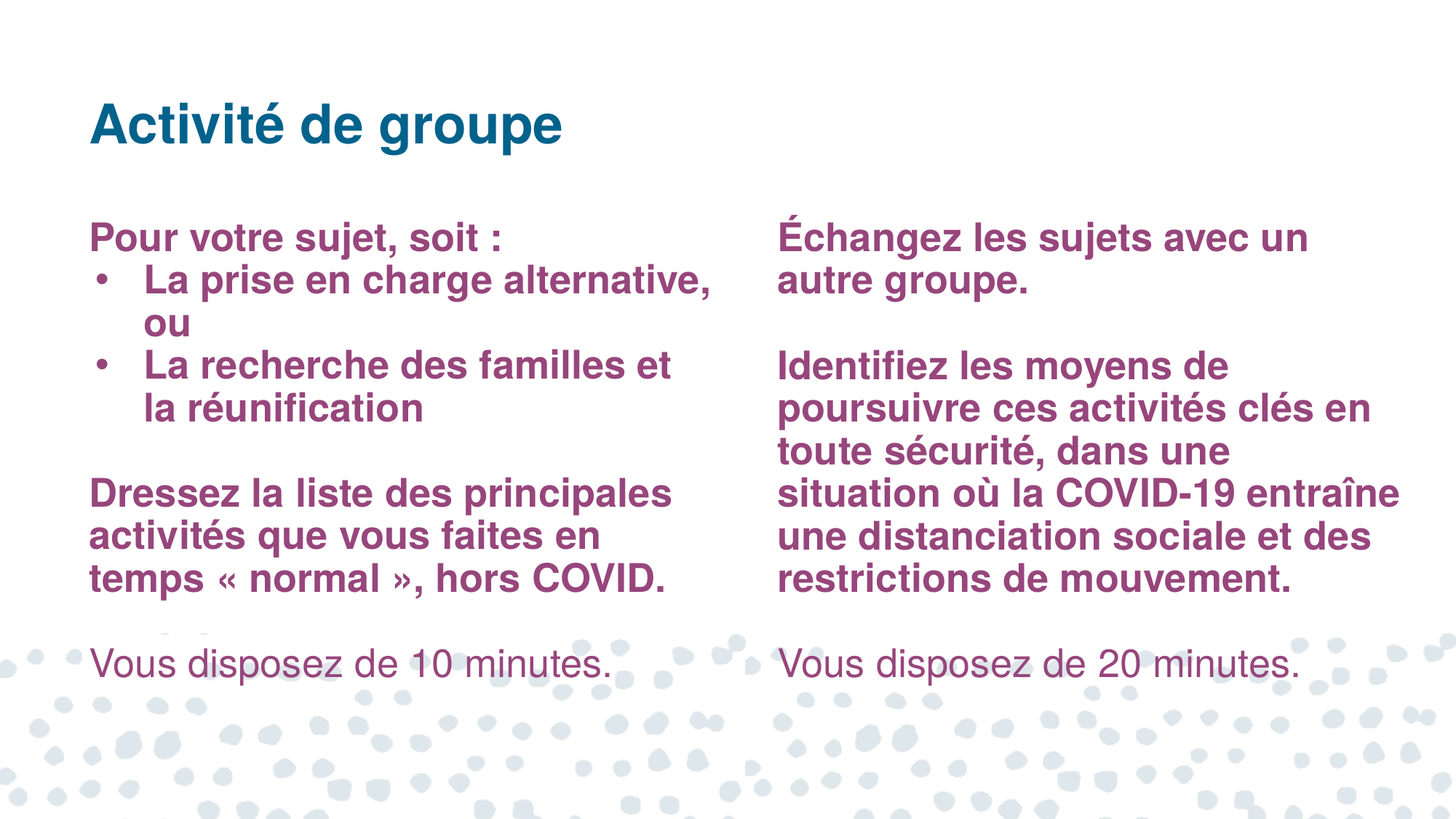

# Activité de groupe
Pour votre sujet, soit :
La prise en charge alternative, ou
La recherche des familles et la réunification

Dressez la liste des principales activités que vous faites en temps « normal », hors COVID.

Vous disposez de 10 minutes.
Échangez les sujets avec un autre groupe.

Identifiez les moyens de poursuivre ces activités clés en toute sécurité, dans une situation où la COVID-19 entraîne une distanciation sociale et des restrictions de mouvement.

Vous disposez de 20 minutes.